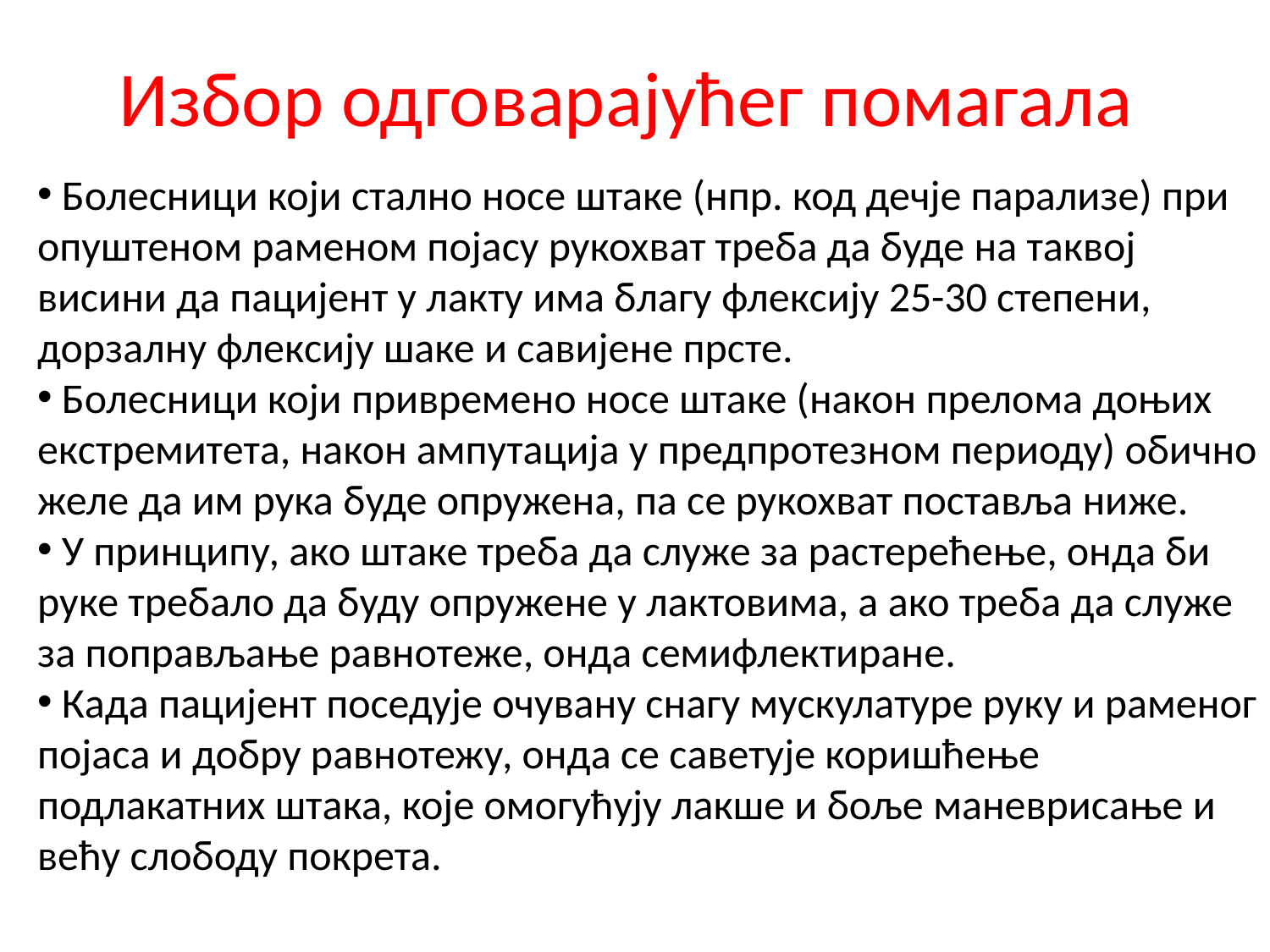

# Избор одговарајућег помагала
 Болесници који стално носе штаке (нпр. код дечје парализе) при опуштеном раменом појасу рукохват треба да буде на таквој висини да пацијент у лакту има благу флексију 25-30 степени, дорзалну флексију шаке и савијене прсте.
 Болесници који привремено носе штаке (након прелома доњих екстремитета, након ампутација у предпротезном периоду) обично желе да им рука буде опружена, па се рукохват поставља ниже.
 У принципу, ако штаке треба да служе за растерећење, онда би руке требало да буду опружене у лактовима, а ако треба да служе за поправљање равнотеже, онда семифлектиране.
 Када пацијент поседује очувану снагу мускулатуре руку и раменог појаса и добру равнотежу, онда се саветује коришћење подлакатних штака, које омогућују лакше и боље маневрисање и већу слободу покрета.